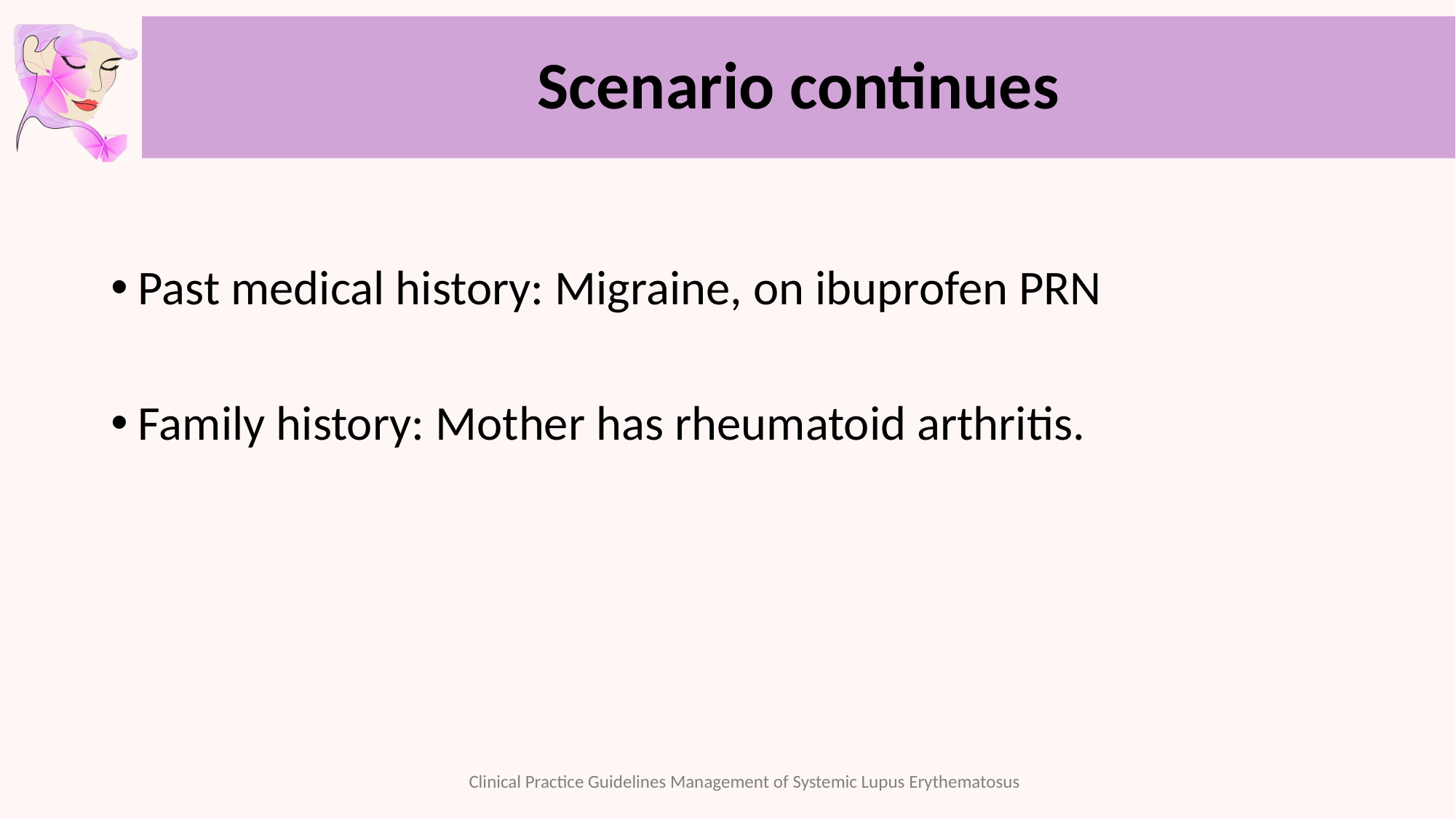

# Scenario continues
Past medical history: Migraine, on ibuprofen PRN

Family history: Mother has rheumatoid arthritis.